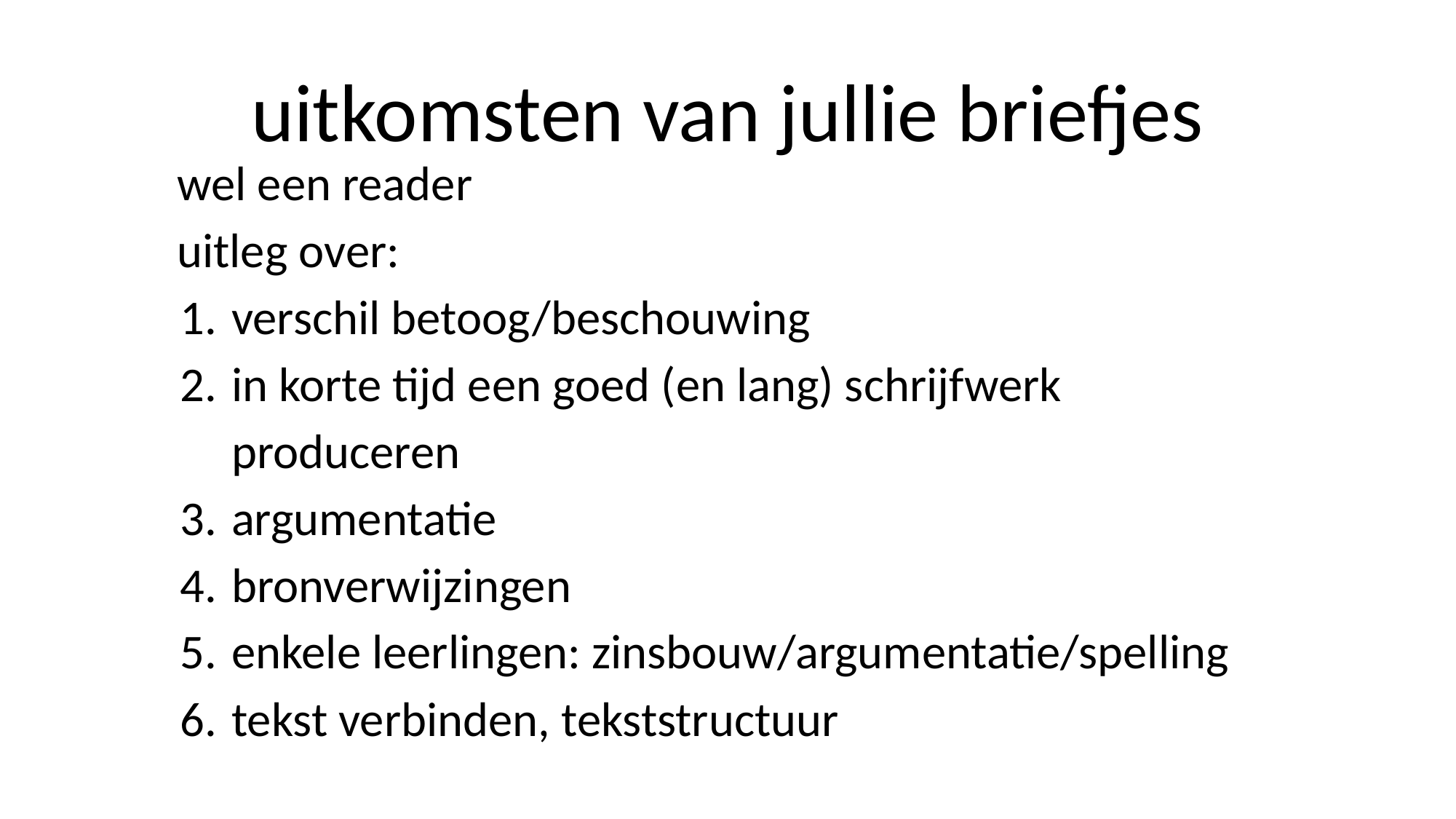

# uitkomsten van jullie briefjes
wel een reader
uitleg over:
verschil betoog/beschouwing
in korte tijd een goed (en lang) schrijfwerk produceren
argumentatie
bronverwijzingen
enkele leerlingen: zinsbouw/argumentatie/spelling
tekst verbinden, tekststructuur